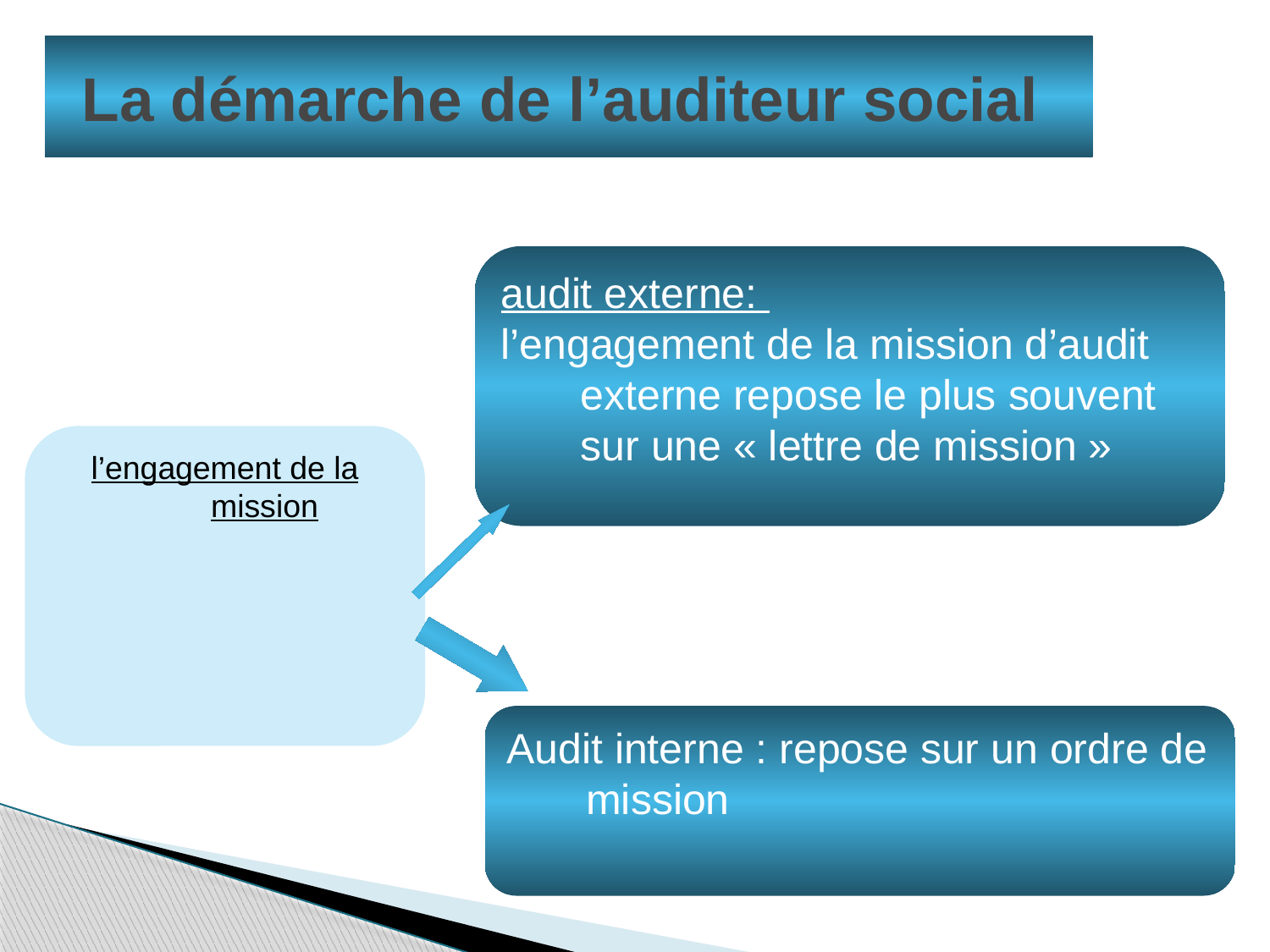

# La démarche de l’auditeur social
audit externe:
l’engagement de la mission d’audit externe repose le plus souvent sur une « lettre de mission »
l’engagement de la mission

Audit interne : repose sur un ordre de mission